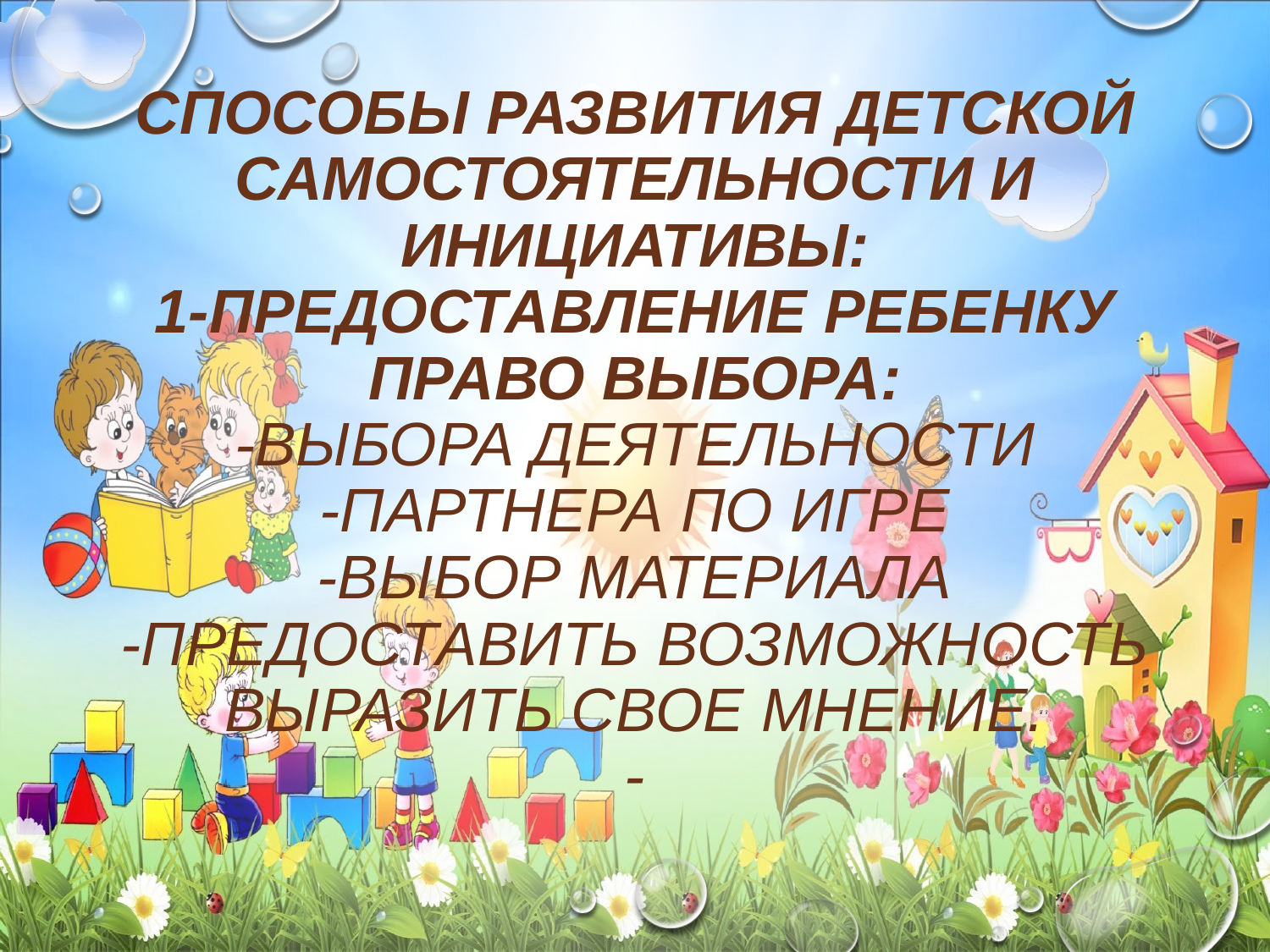

# Способы развития детской самостоятельности и инициативы: 1-предоставление ребенку право выбора: -выбора деятельности -партнера по игре -выбор материала -предоставить возможность выразить свое мнение. -